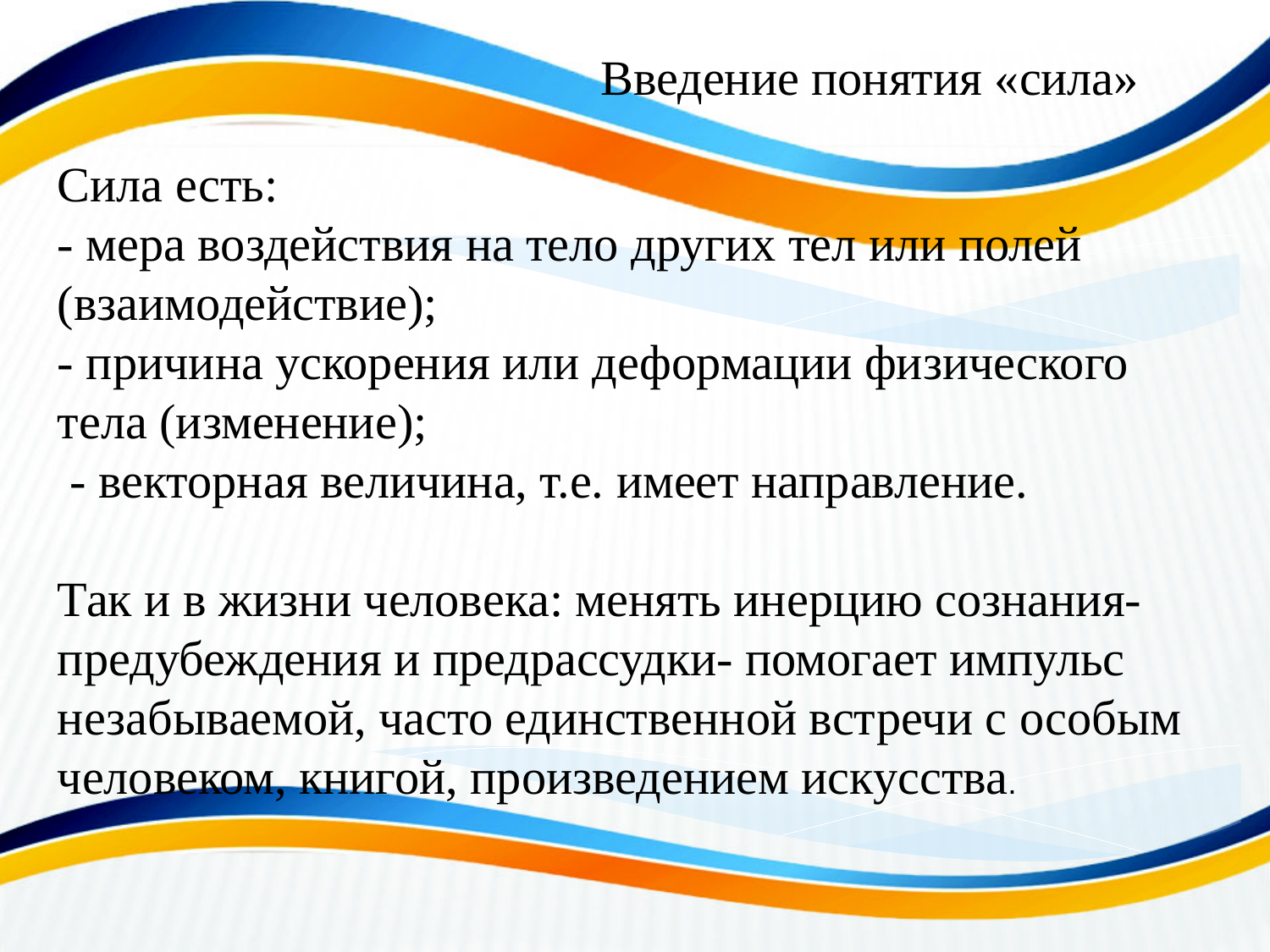

# Введение понятия «сила»

Сила есть:
- мера воздействия на тело других тел или полей (взаимодействие);
- причина ускорения или деформации физического тела (изменение);
 - векторная величина, т.е. имеет направление.

Так и в жизни человека: менять инерцию сознания-предубеждения и предрассудки- помогает импульс незабываемой, часто единственной встречи с особым человеком, книгой, произведением искусства.